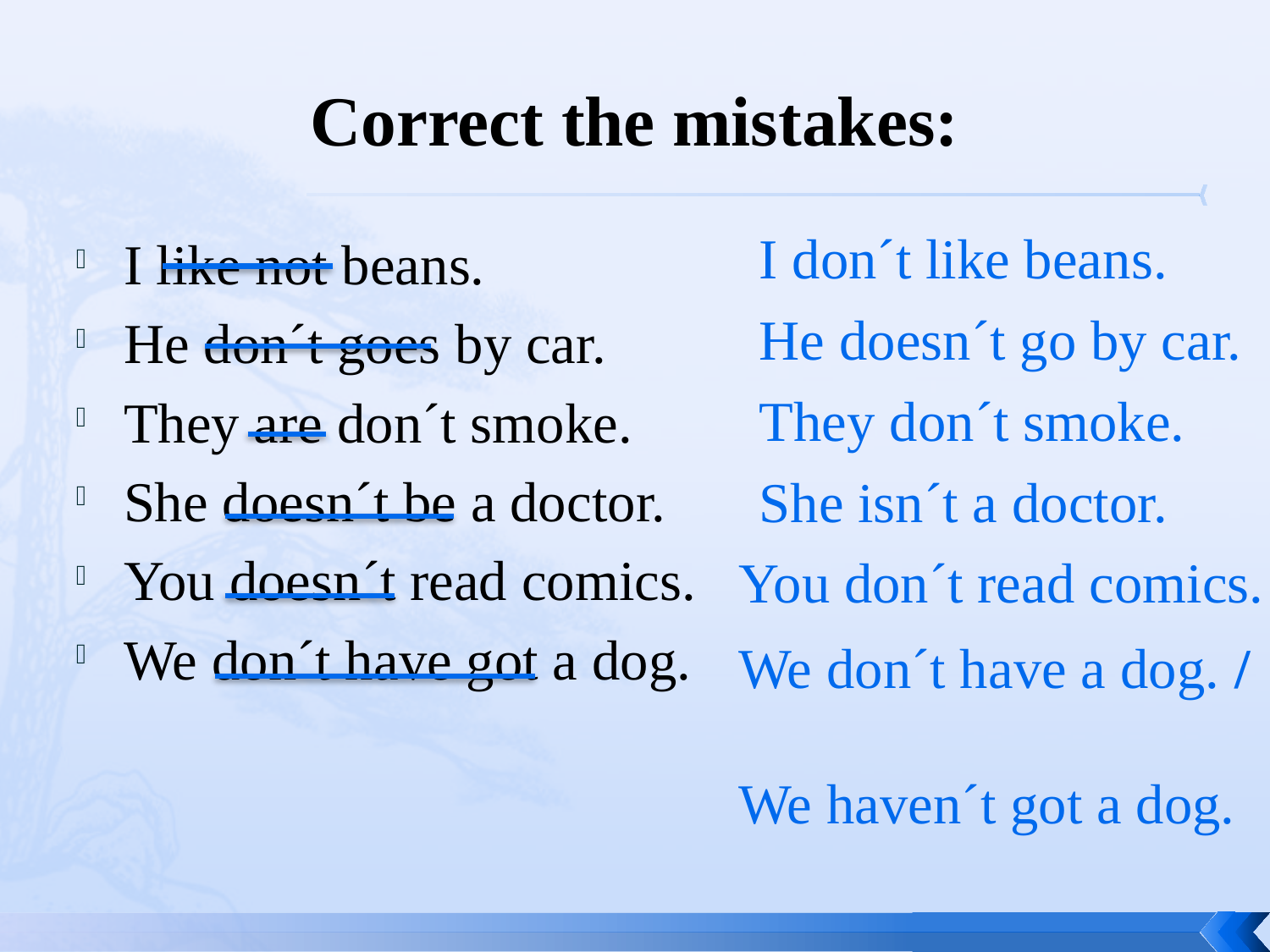

# Correct the mistakes:
I don´t like beans.
I like not beans.
He don´t goes by car.
They are don´t smoke.
She doesn´t be a doctor.
You doesn´t read comics.
We don´t have got a dog.

He doesn´t go by car.
They don´t smoke.
She isn´t a doctor.
You don´t read comics.
We don´t have a dog. /
We haven´t got a dog.